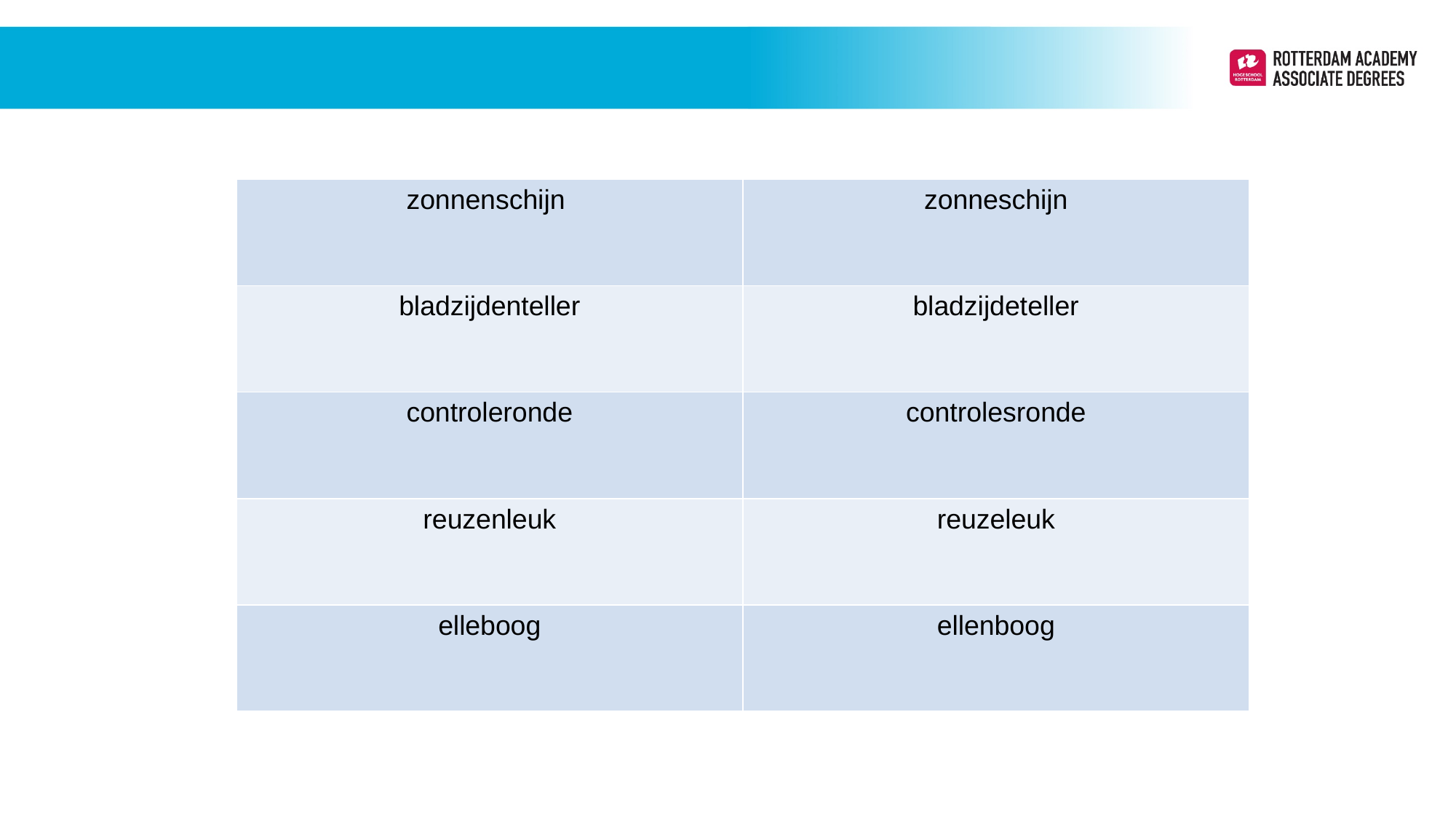

| zonnenschijn | zonneschijn |
| --- | --- |
| bladzijdenteller | bladzijdeteller |
| controleronde | controlesronde |
| reuzenleuk | reuzeleuk |
| elleboog | ellenboog |